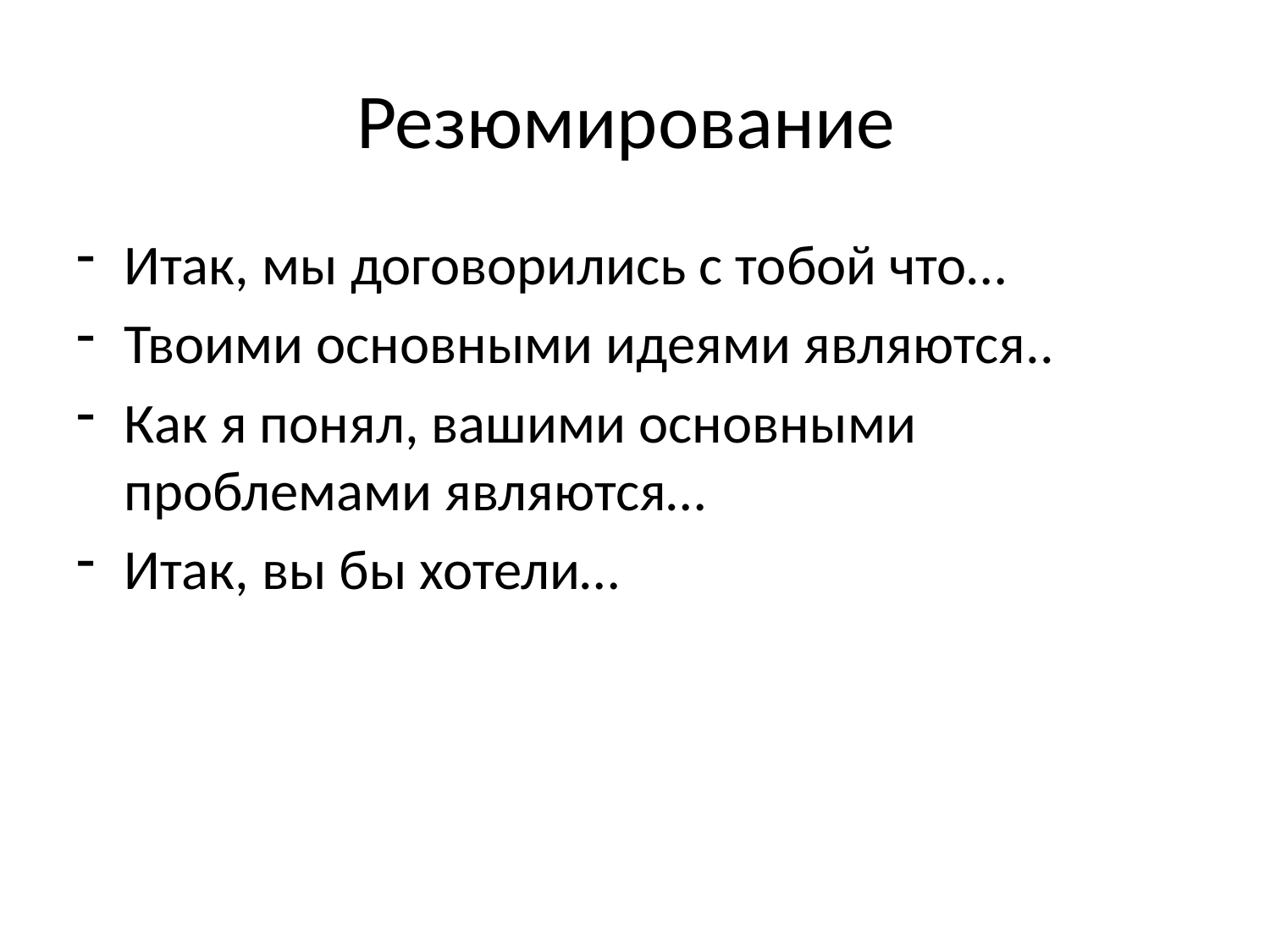

# Резюмирование
Итак, мы договорились с тобой что…
Твоими основными идеями являются..
Как я понял, вашими основными проблемами являются…
Итак, вы бы хотели…